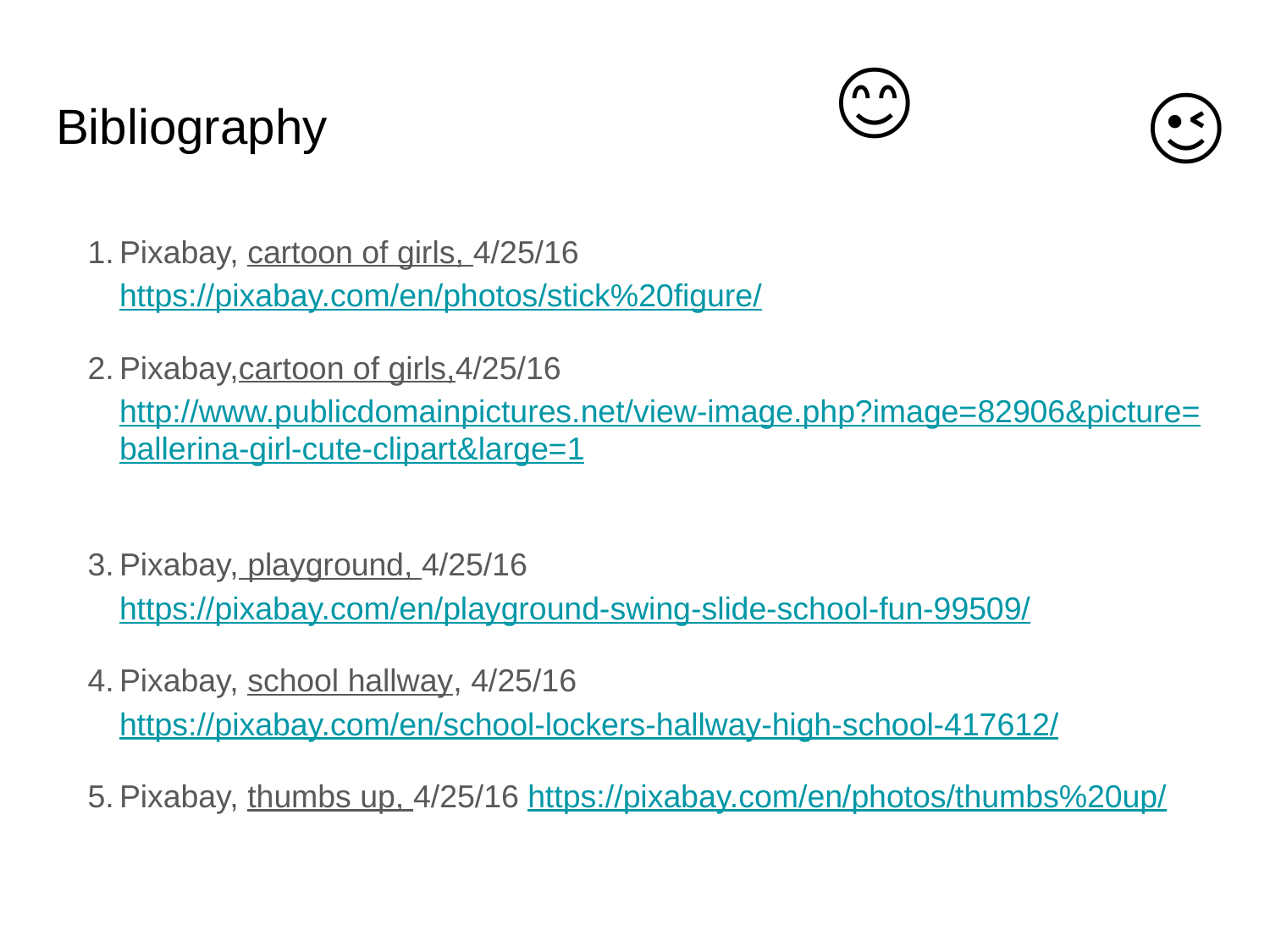

😊
😉
# Bibliography
Pixabay, cartoon of girls, 4/25/16 https://pixabay.com/en/photos/stick%20figure/
Pixabay,cartoon of girls,4/25/16http://www.publicdomainpictures.net/view-image.php?image=82906&picture=ballerina-girl-cute-clipart&large=1
Pixabay, playground, 4/25/16  https://pixabay.com/en/playground-swing-slide-school-fun-99509/
Pixabay, school hallway, 4/25/16 https://pixabay.com/en/school-lockers-hallway-high-school-417612/
Pixabay, thumbs up, 4/25/16 https://pixabay.com/en/photos/thumbs%20up/